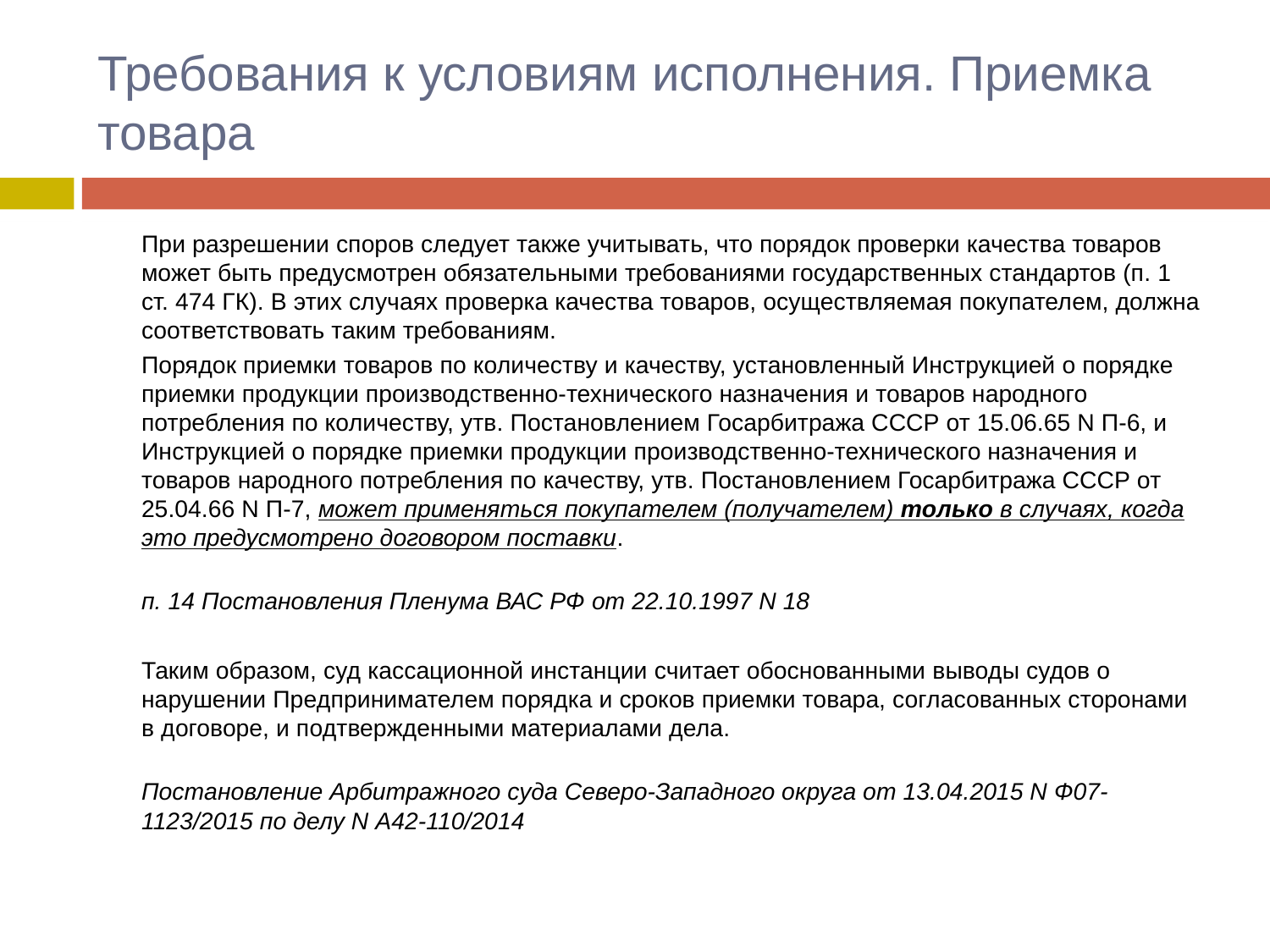

# Требования к условиям исполнения. Приемка товара
	При разрешении споров следует также учитывать, что порядок проверки качества товаров может быть предусмотрен обязательными требованиями государственных стандартов (п. 1 ст. 474 ГК). В этих случаях проверка качества товаров, осуществляемая покупателем, должна соответствовать таким требованиям.
	Порядок приемки товаров по количеству и качеству, установленный Инструкцией о порядке приемки продукции производственно-технического назначения и товаров народного потребления по количеству, утв. Постановлением Госарбитража СССР от 15.06.65 N П-6, и Инструкцией о порядке приемки продукции производственно-технического назначения и товаров народного потребления по качеству, утв. Постановлением Госарбитража СССР от 25.04.66 N П-7, может применяться покупателем (получателем) только в случаях, когда это предусмотрено договором поставки.
п. 14 Постановления Пленума ВАС РФ от 22.10.1997 N 18

	Таким образом, суд кассационной инстанции считает обоснованными выводы судов о нарушении Предпринимателем порядка и сроков приемки товара, согласованных сторонами в договоре, и подтвержденными материалами дела.
Постановление Арбитражного суда Северо-Западного округа от 13.04.2015 N Ф07-1123/2015 по делу N А42-110/2014